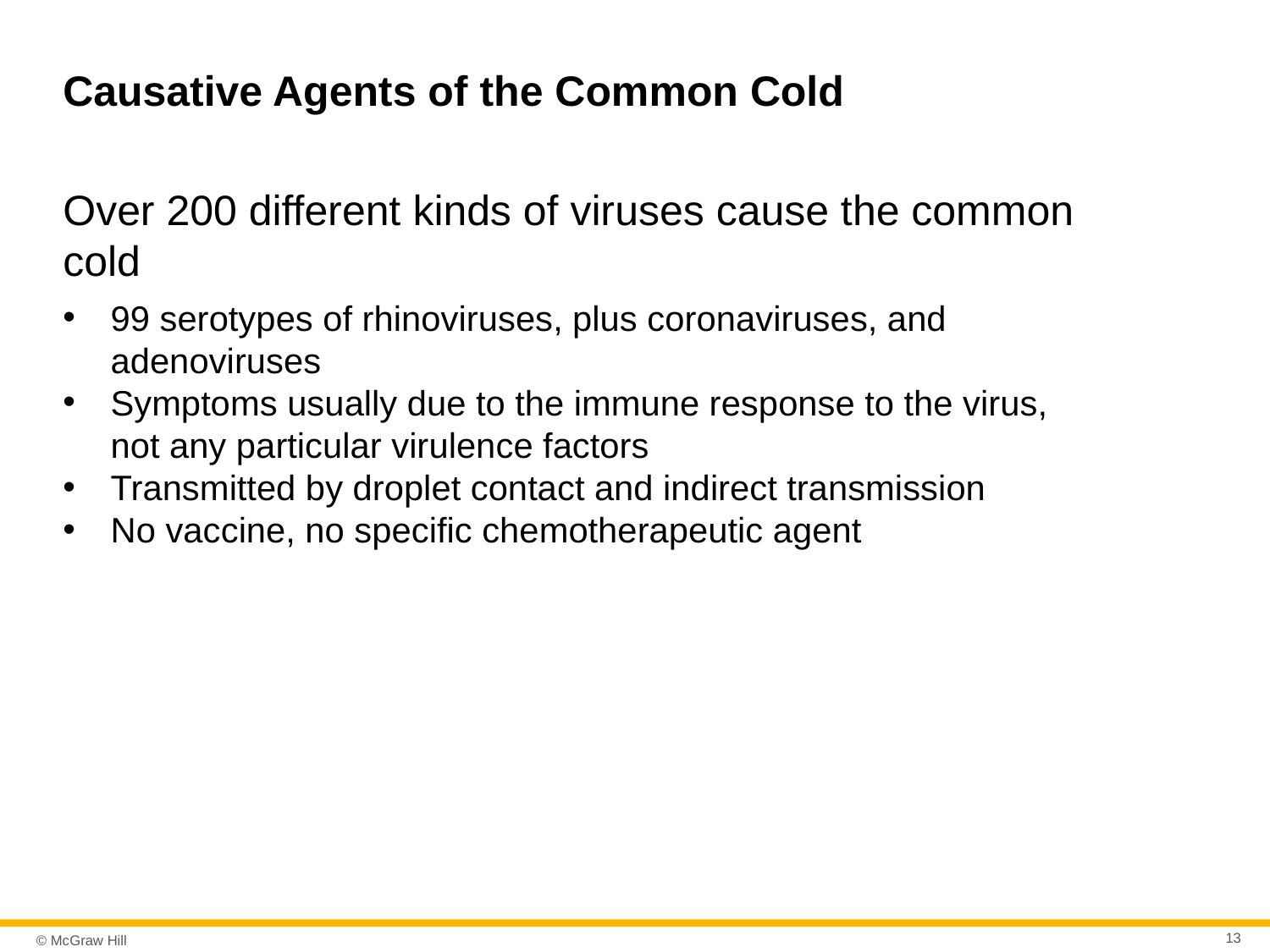

# Causative Agents of the Common Cold
Over 200 different kinds of viruses cause the common cold
99 serotypes of rhinoviruses, plus coronaviruses, and adenoviruses
Symptoms usually due to the immune response to the virus, not any particular virulence factors
Transmitted by droplet contact and indirect transmission
No vaccine, no specific chemotherapeutic agent